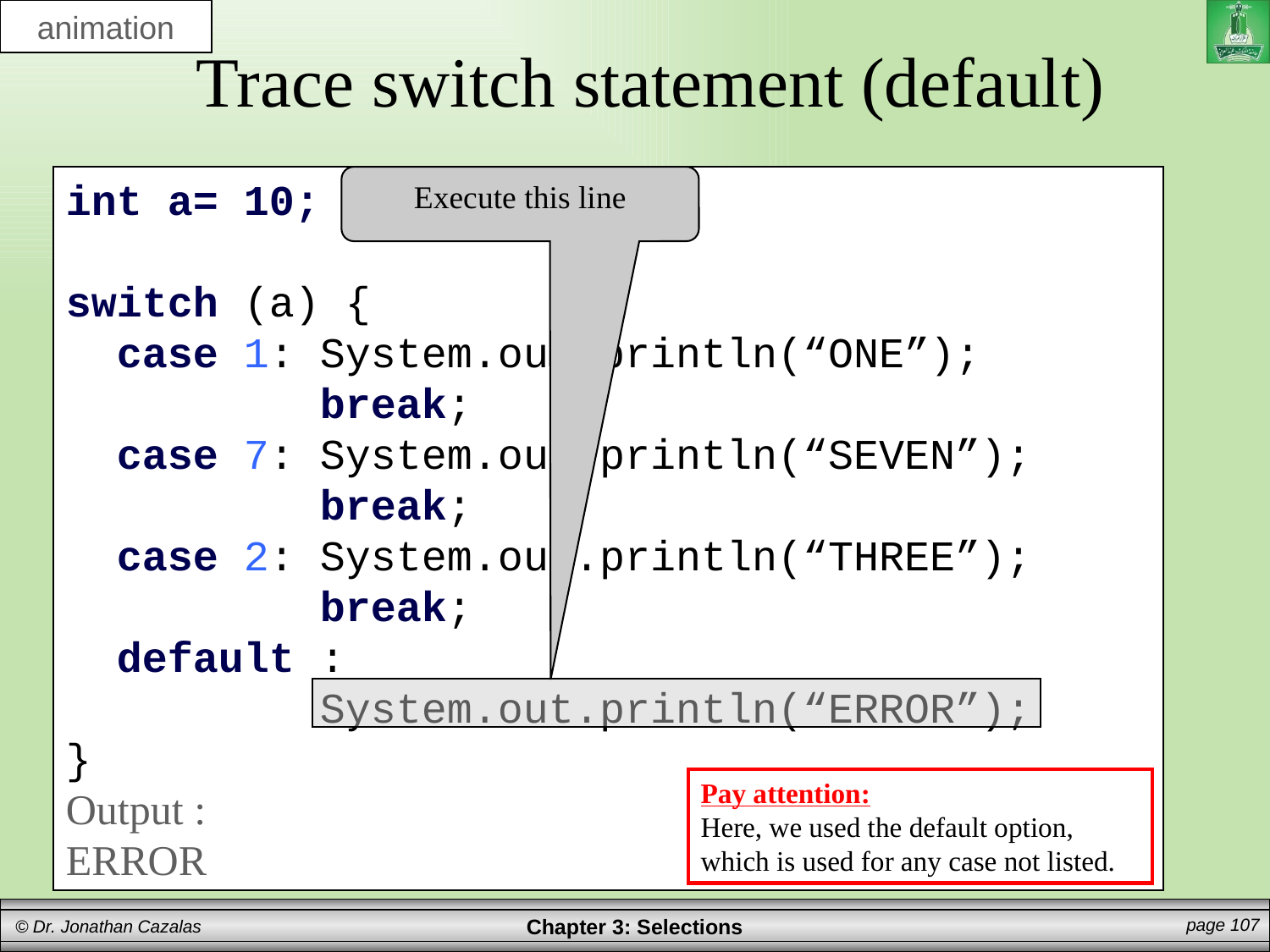

animation
# Trace switch statement (default)
int a= 10;

switch (a) {
  case 1: System.out.println(“ONE”);
		break;
  case 7: System.out.println(“SEVEN”);
		break;
  case 2: System.out.println(“THREE”);
		break;
  default :
          System.out.println(“ERROR”);
}
Output :
ERROR
Execute this line

Pay attention:
Here, we used the default option, which is used for any case not listed.